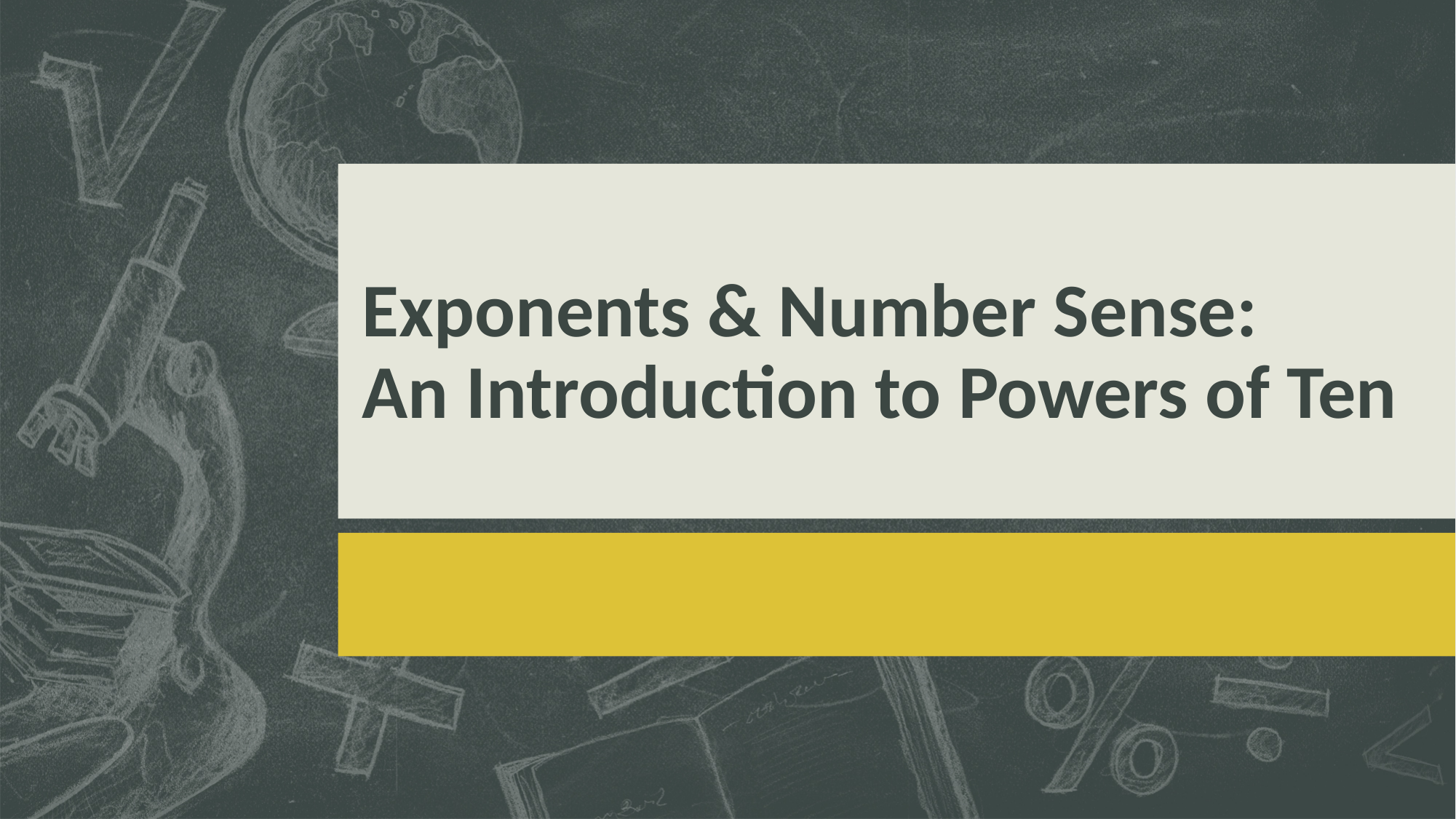

# Exponents & Number Sense: An Introduction to Powers of Ten